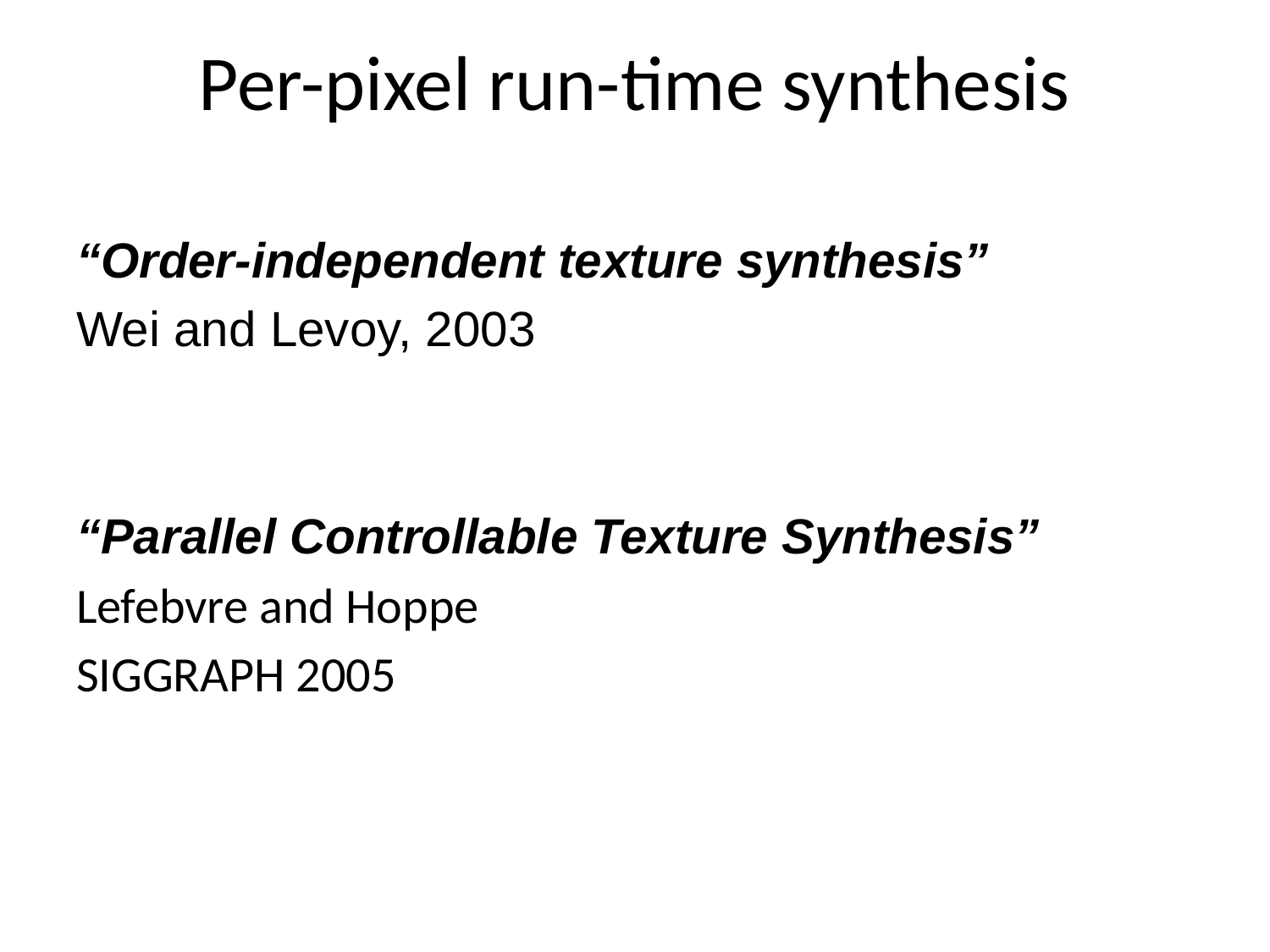

# Per-pixel run-time synthesis
“Order-independent texture synthesis”
Wei and Levoy, 2003

“Parallel Controllable Texture Synthesis”
Lefebvre and Hoppe
SIGGRAPH 2005